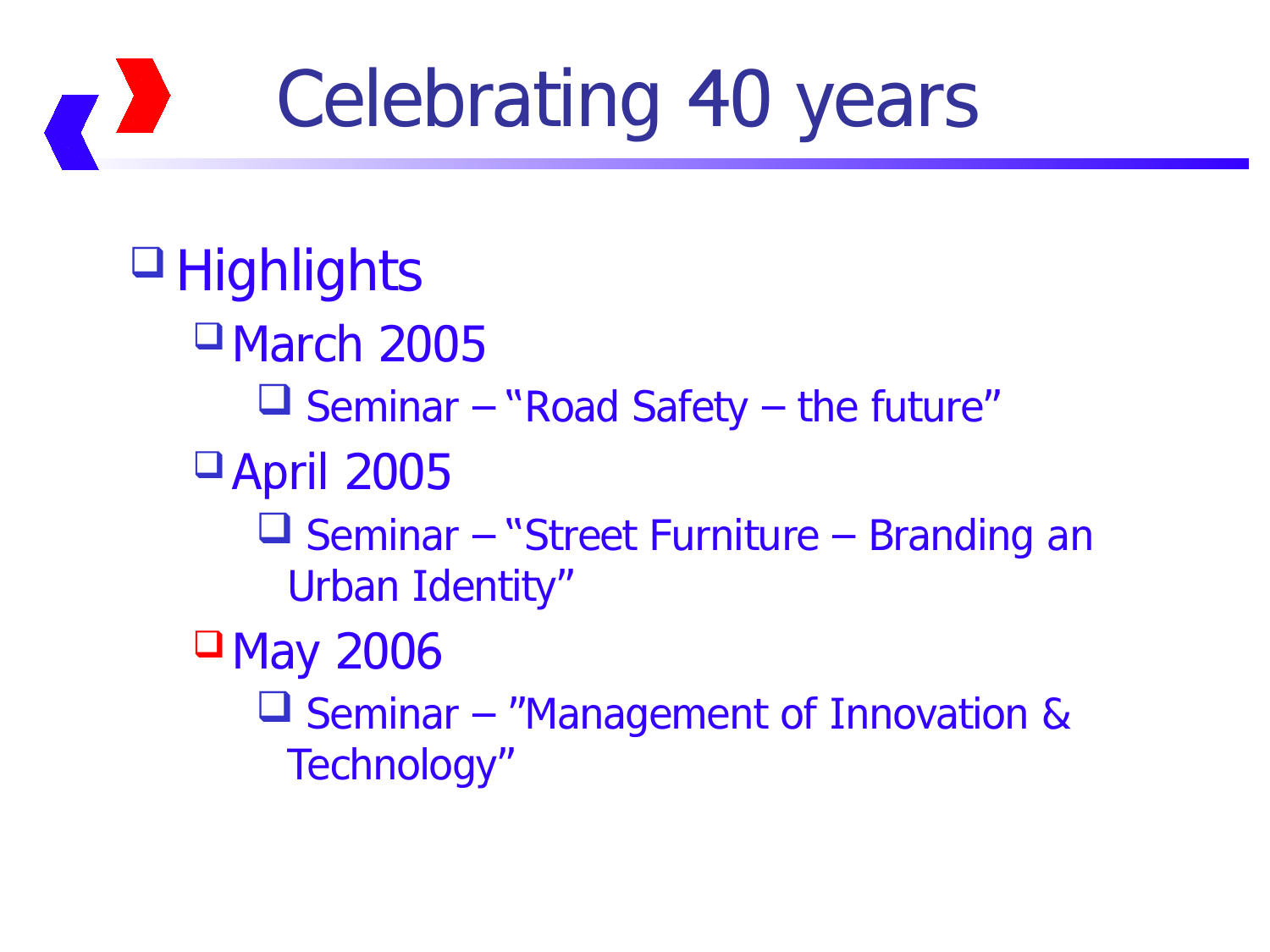

Celebrating 40 years
Highlights
March 2005
 Seminar – “Road Safety – the future”
April 2005
 Seminar – “Street Furniture – Branding an Urban Identity”
May 2006
 Seminar – ”Management of Innovation & Technology”